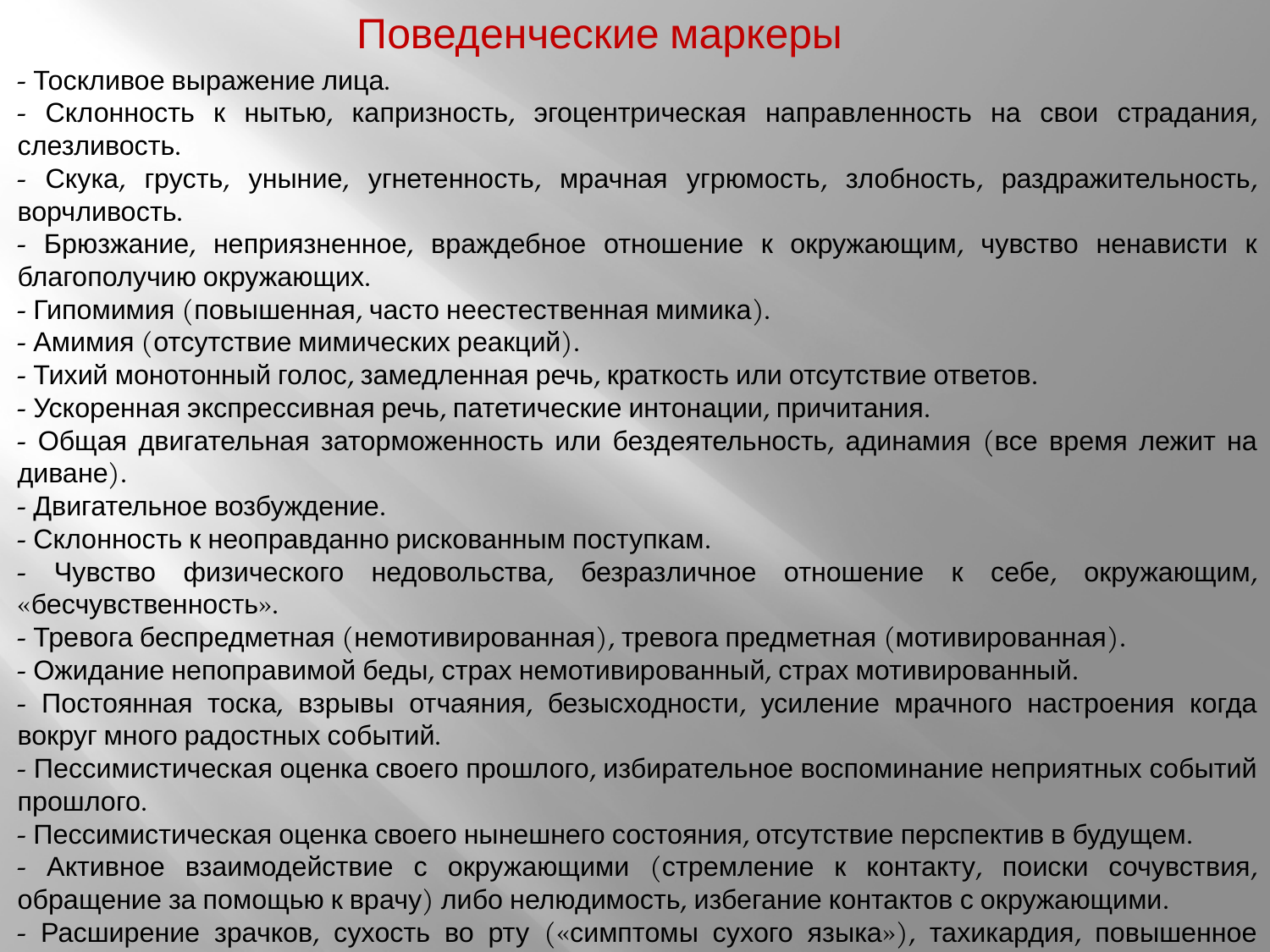

Поведенческие маркеры
- Тоскливое выражение лица.
- Склонность к нытью, капризность, эгоцентрическая направленность на свои страдания, слезливость.
- Скука, грусть, уныние, угнетенность, мрачная угрюмость, злобность, раздражительность, ворчливость.
- Брюзжание, неприязненное, враждебное отношение к окружающим, чувство ненависти к благополучию окружающих.
- Гипомимия (повышенная, часто неестественная мимика).
- Амимия (отсутствие мимических реакций).
- Тихий монотонный голос, замедленная речь, краткость или отсутствие ответов.
- Ускоренная экспрессивная речь, патетические интонации, причитания.
- Общая двигательная заторможенность или бездеятельность, адинамия (все время лежит на диване).
- Двигательное возбуждение.
- Склонность к неоправданно рискованным поступкам.
- Чувство физического недовольства, безразличное отношение к себе, окружающим, «бесчувственность».
- Тревога беспредметная (немотивированная), тревога предметная (мотивированная).
- Ожидание непоправимой беды, страх немотивированный, страх мотивированный.
- Постоянная тоска, взрывы отчаяния, безысходности, усиление мрачного настроения когда вокруг много радостных событий.
- Пессимистическая оценка своего прошлого, избирательное воспоминание неприятных событий прошлого.
- Пессимистическая оценка своего нынешнего состояния, отсутствие перспектив в будущем.
- Активное взаимодействие с окружающими (стремление к контакту, поиски сочувствия, обращение за помощью к врачу) либо нелюдимость, избегание контактов с окружающими.
- Расширение зрачков, сухость во рту («симптомы сухого языка»), тахикардия, повышенное давление, ощущение стесненного дыхания, нехватки воздуха, комка в горле, головные боли, бессонница или повышенная сонливость, чувство физической тяжести, душевной боли в груди, то же в других частях тела (голове, животе), запоры, нарушение менструального цикла (задержка).